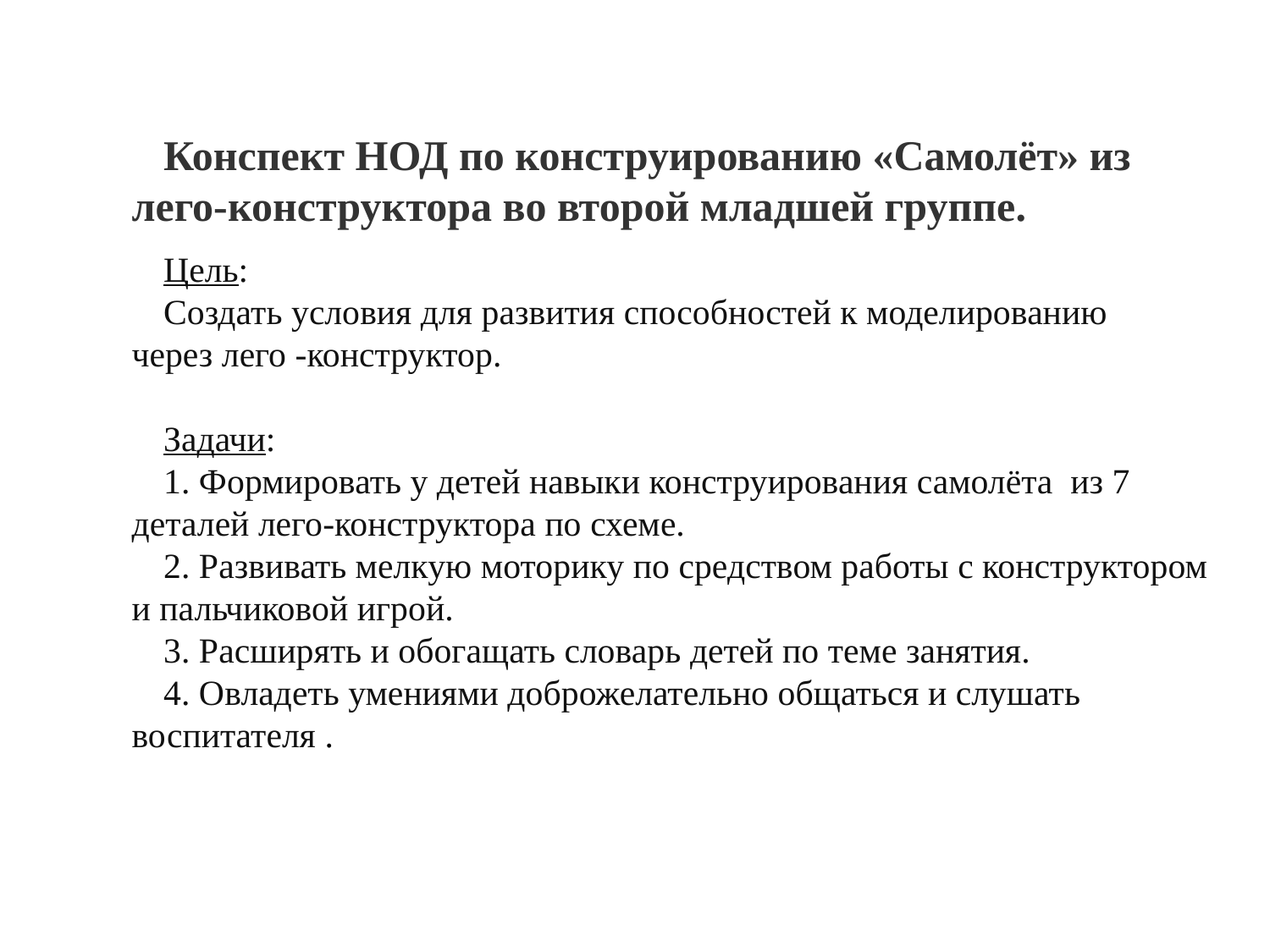

Конспект НОД по конструированию «Самолёт» из лего-конструктора во второй младшей группе.

Цель:
Создать условия для развития способностей к моделированию через лего -конструктор.

Задачи:
1. Формировать у детей навыки конструирования самолёта  из 7 деталей лего-конструктора по схеме.
2. Развивать мелкую моторику по средством работы с конструктором и пальчиковой игрой.
3. Расширять и обогащать словарь детей по теме занятия.
4. Овладеть умениями доброжелательно общаться и слушать воспитателя .